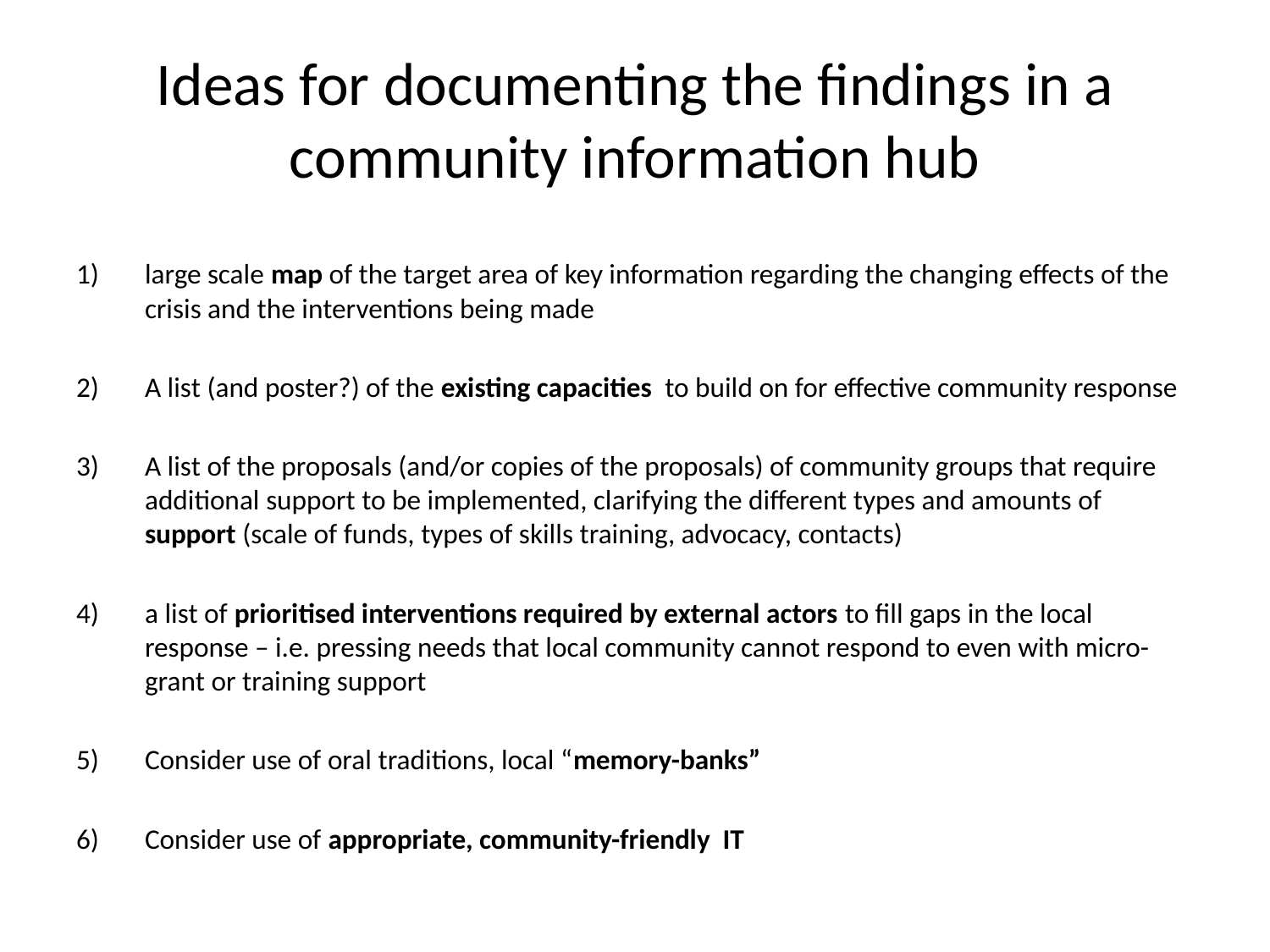

# Ideas for documenting the findings in a community information hub
large scale map of the target area of key information regarding the changing effects of the crisis and the interventions being made

A list (and poster?) of the existing capacities  to build on for effective community response

A list of the proposals (and/or copies of the proposals) of community groups that require additional support to be implemented, clarifying the different types and amounts of support (scale of funds, types of skills training, advocacy, contacts)

a list of prioritised interventions required by external actors to fill gaps in the local response – i.e. pressing needs that local community cannot respond to even with micro-grant or training support

Consider use of oral traditions, local “memory-banks”

Consider use of appropriate, community-friendly  IT